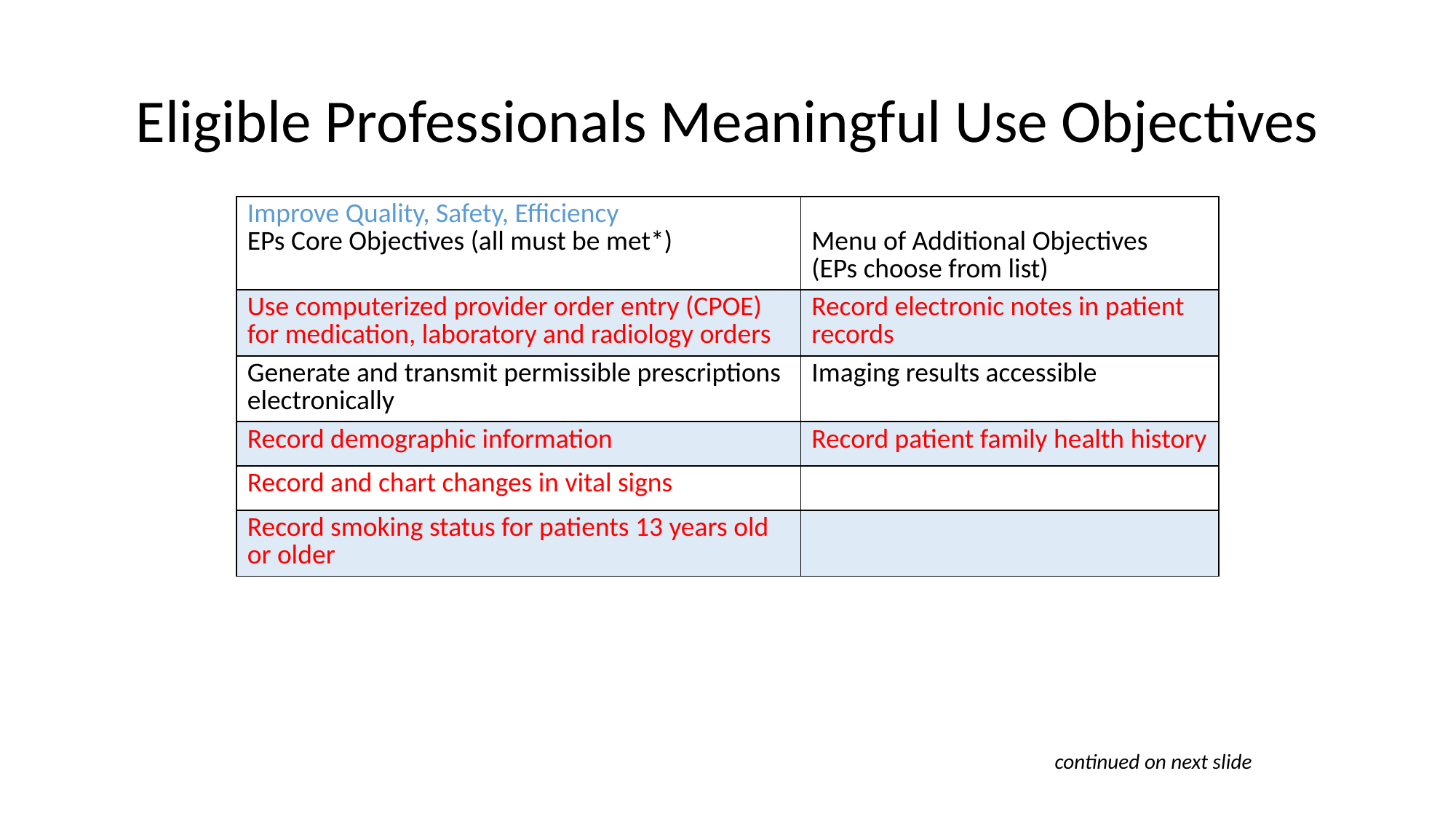

# Eligible Professionals Meaningful Use Objectives
| Improve Quality, Safety, Efficiency EPs Core Objectives (all must be met\*) | Menu of Additional Objectives (EPs choose from list) |
| --- | --- |
| Use computerized provider order entry (CPOE) for medication, laboratory and radiology orders | Record electronic notes in patient records |
| Generate and transmit permissible prescriptions electronically | Imaging results accessible |
| Record demographic information | Record patient family health history |
| Record and chart changes in vital signs |  |
| Record smoking status for patients 13 years old or older |  |
continued on next slide